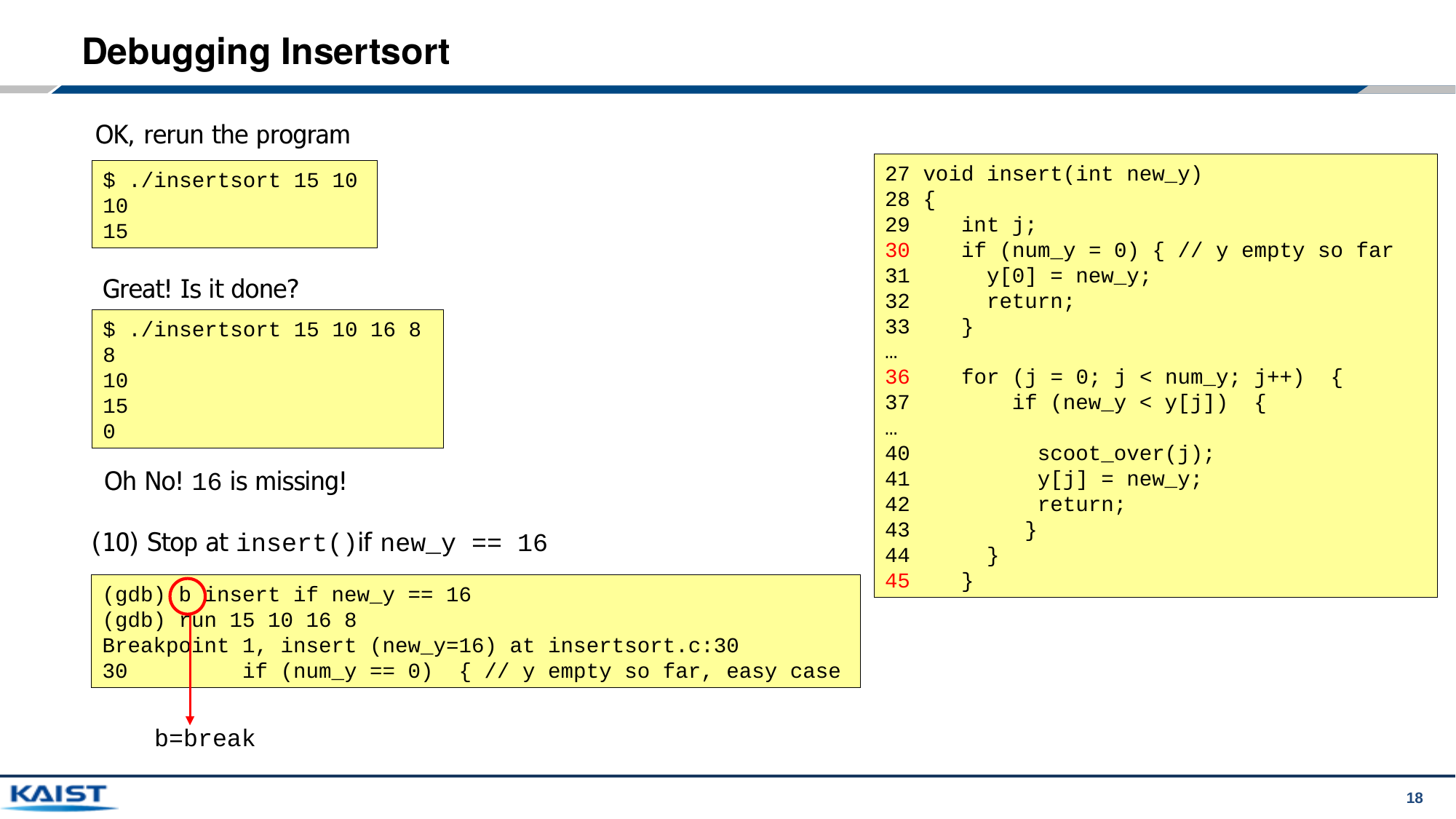

# Debugging Insertsort
OK, rerun the program
$ ./insertsort 15 10
10
15
27 void insert(int new_y)
28 {
29    int j;
30    if (num_y = 0) { // y empty so far
31      y[0] = new_y;
32      return;
33    }
…
36    for (j = 0; j < num_y; j++)  {
37        if (new_y < y[j])  {
…
40          scoot_over(j);
41          y[j] = new_y;
42          return;
43         }
44      }
45    }
Great! Is it done?
$ ./insertsort 15 10 16 8
8
10
15
0
Oh No! 16 is missing!
(10) Stop at insert()if new_y == 16
(gdb) b insert if new_y == 16
(gdb) run 15 10 16 8
Breakpoint 1, insert (new_y=16) at insertsort.c:30
30         if (num_y == 0)  { // y empty so far, easy case

b=break